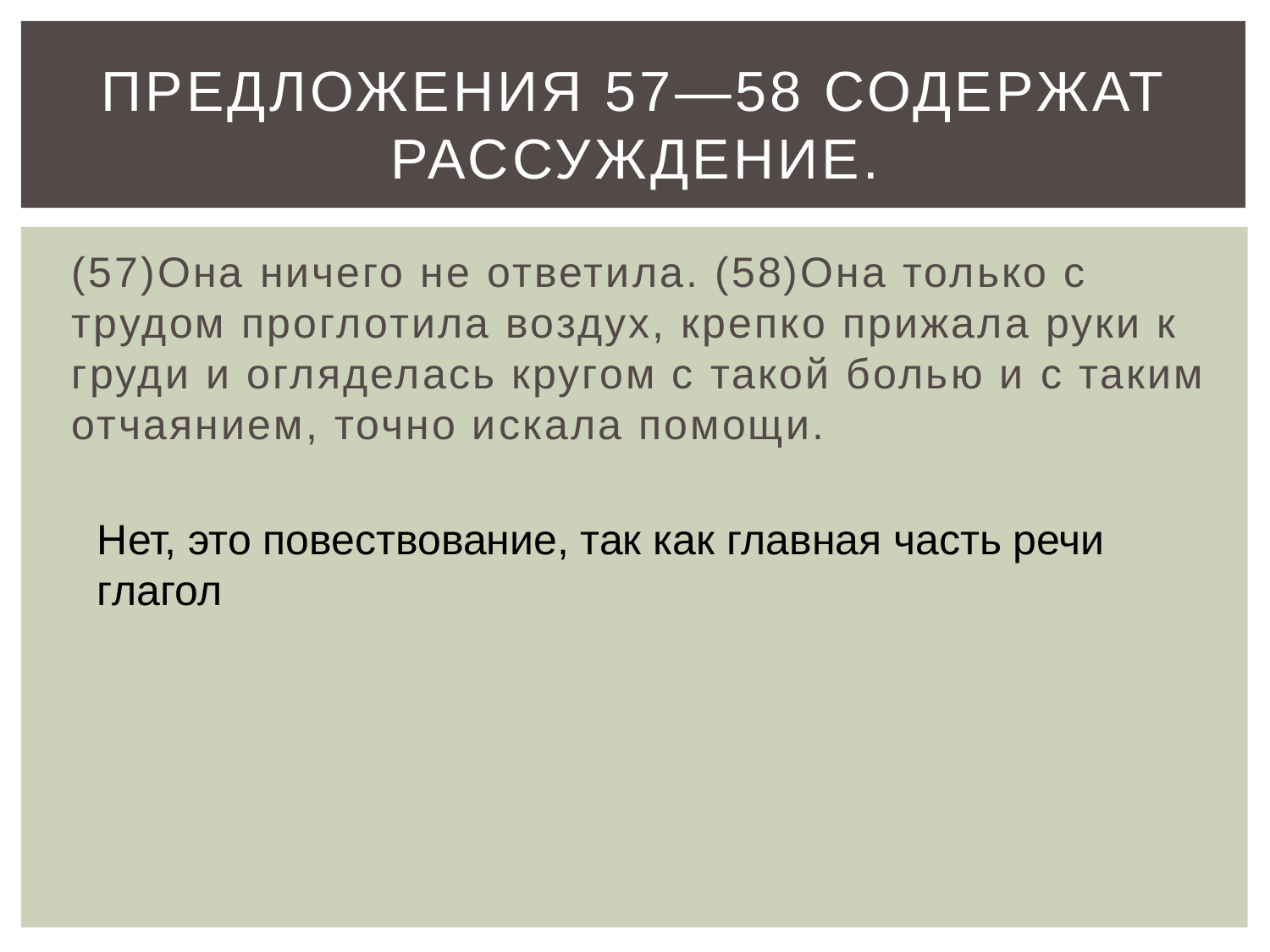

# Предложения 57—58 содержат рассуждение.
(57)Она ничего не ответила. (58)Она только с трудом проглотила воздух, крепко прижала руки к груди и огляделась кругом с такой болью и с таким отчаянием, точно искала помощи.
Нет, это повествование, так как главная часть речи глагол